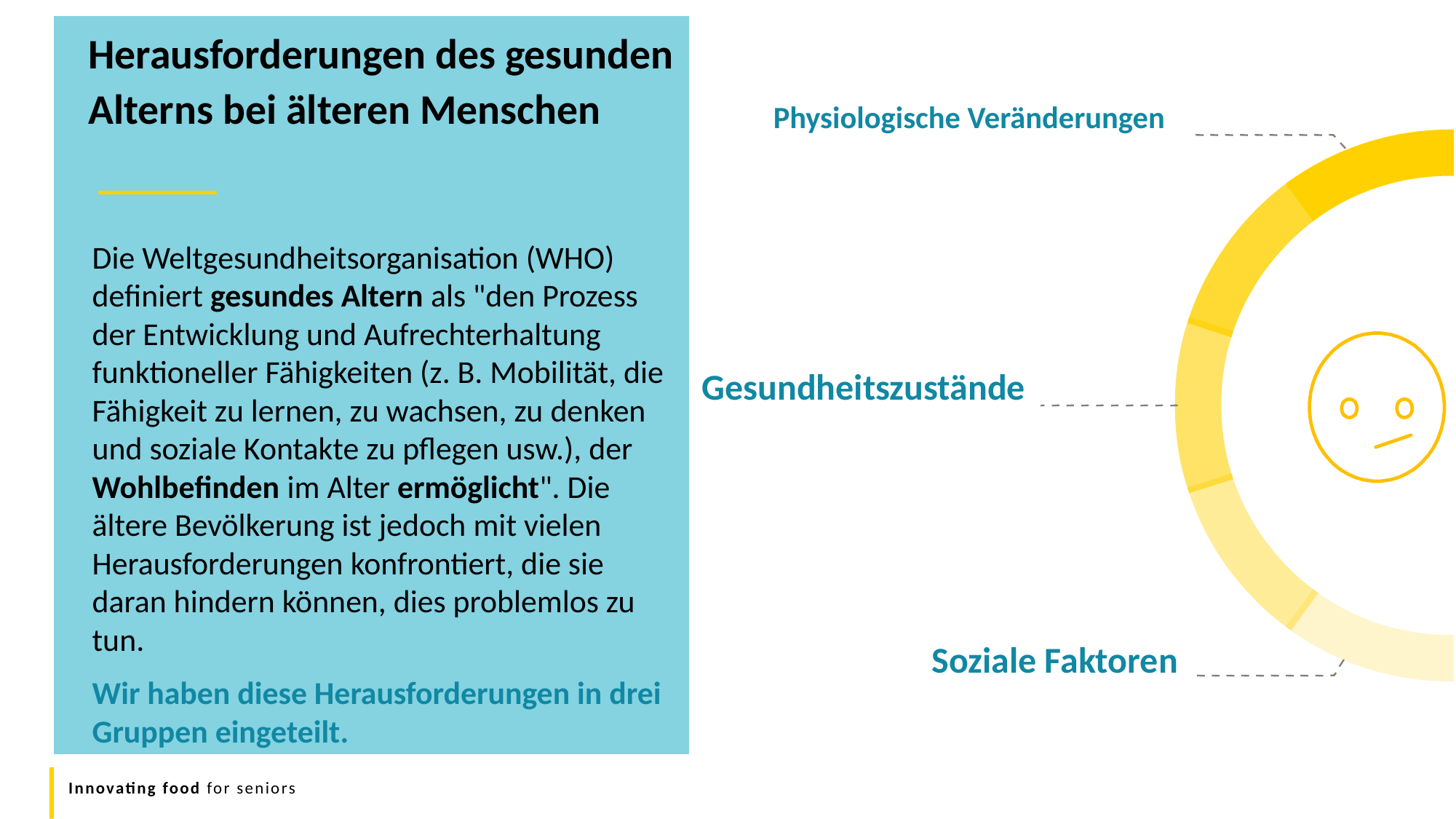

Herausforderungen des gesunden Alterns bei älteren Menschen
Physiologische Veränderungen

Die Weltgesundheitsorganisation (WHO) definiert gesundes Altern als "den Prozess der Entwicklung und Aufrechterhaltung funktioneller Fähigkeiten (z. B. Mobilität, die Fähigkeit zu lernen, zu wachsen, zu denken und soziale Kontakte zu pflegen usw.), der Wohlbefinden im Alter ermöglicht". Die ältere Bevölkerung ist jedoch mit vielen Herausforderungen konfrontiert, die sie daran hindern können, dies problemlos zu tun.
Wir haben diese Herausforderungen in drei Gruppen eingeteilt.

Gesundheitszustände
Soziale Faktoren